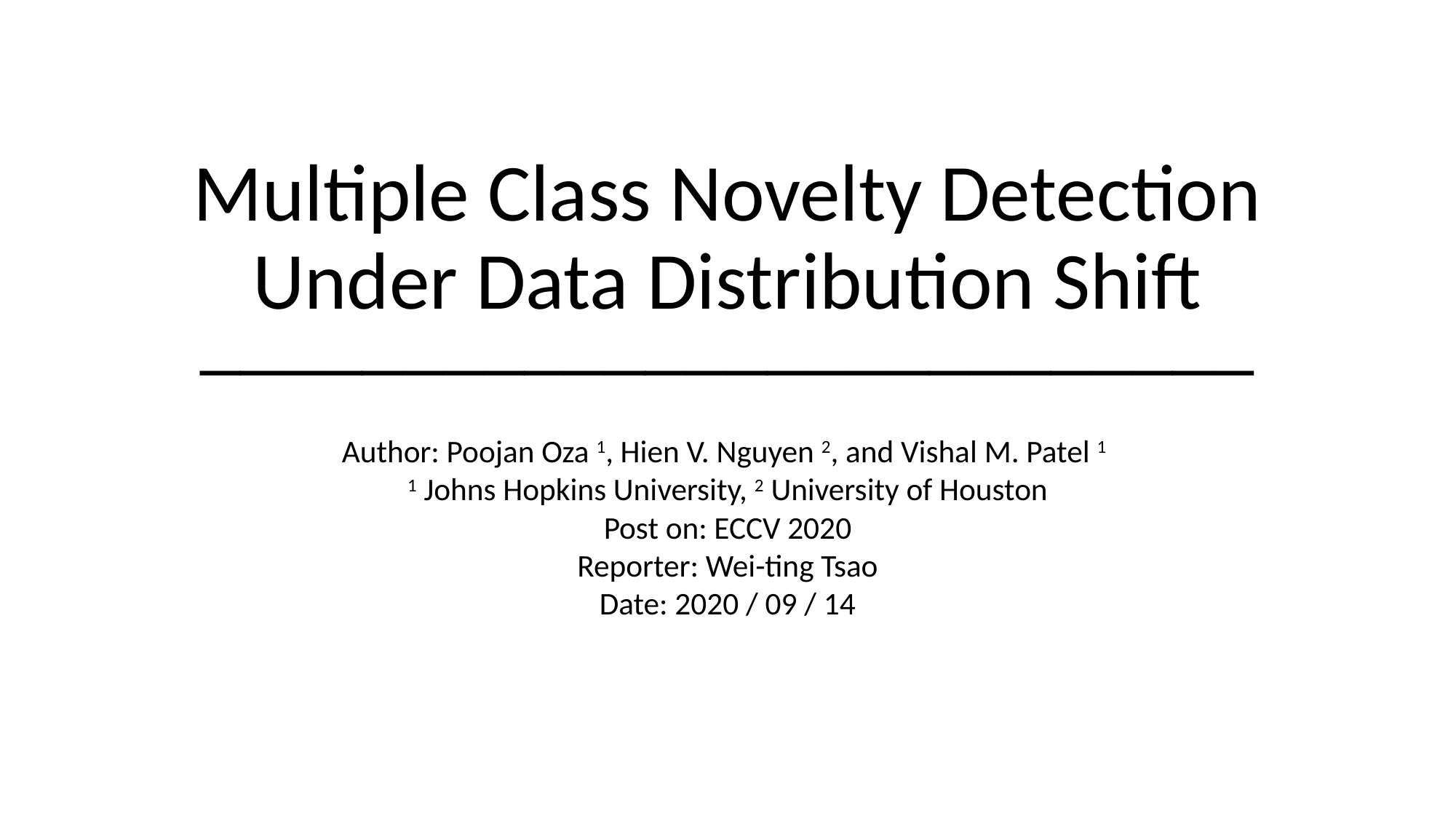

# Multiple Class Novelty Detection Under Data Distribution Shift ──────────────────────────
Author: Poojan Oza 1, Hien V. Nguyen 2, and Vishal M. Patel 1
1 Johns Hopkins University, 2 University of Houston
Post on: ECCV 2020
Reporter: Wei-ting Tsao
Date: 2020 / 09 / 14